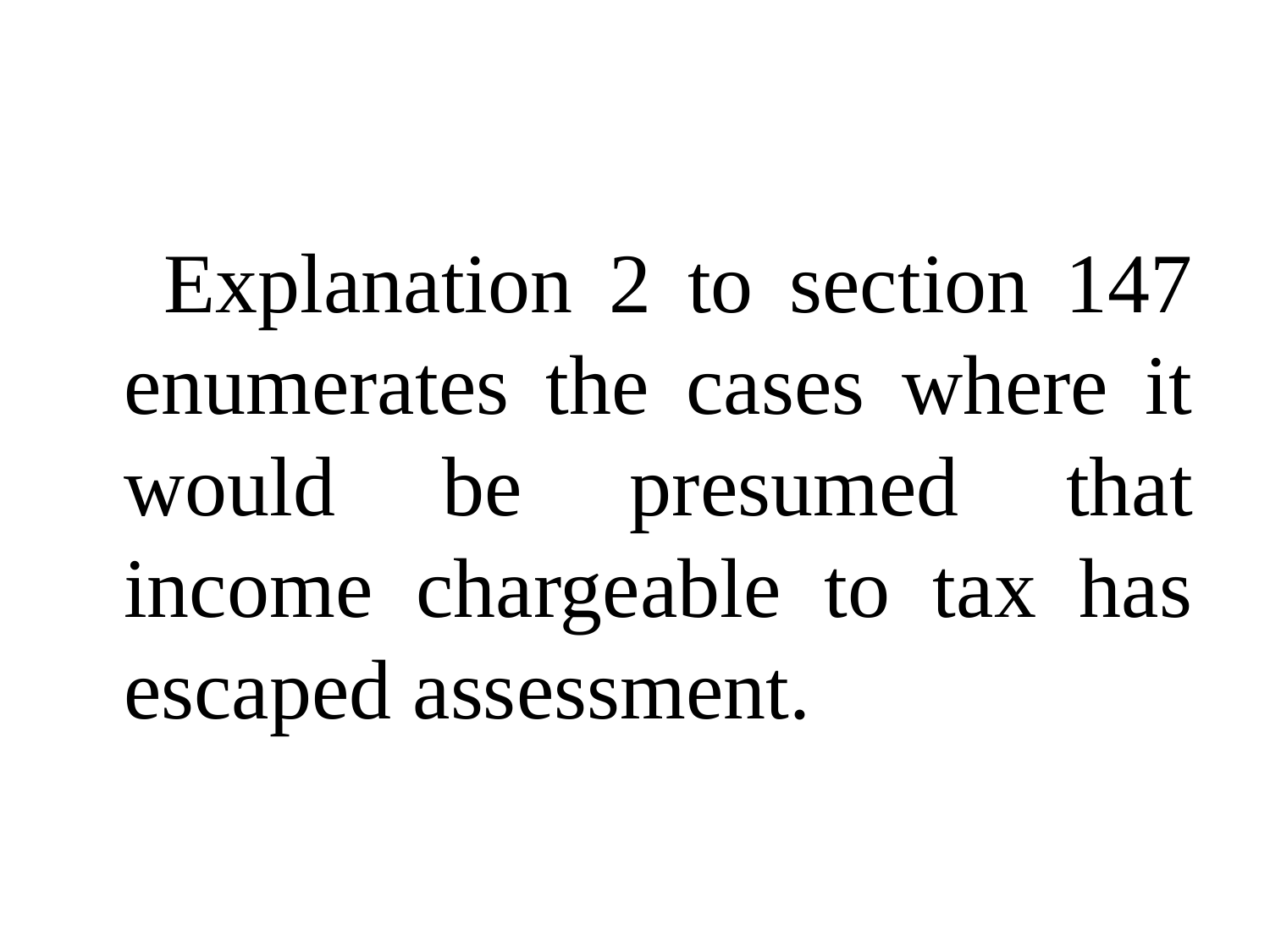

#
   Explanation 2 to section 147 enumerates the cases where it would be presumed that income chargeable to tax has escaped assessment.